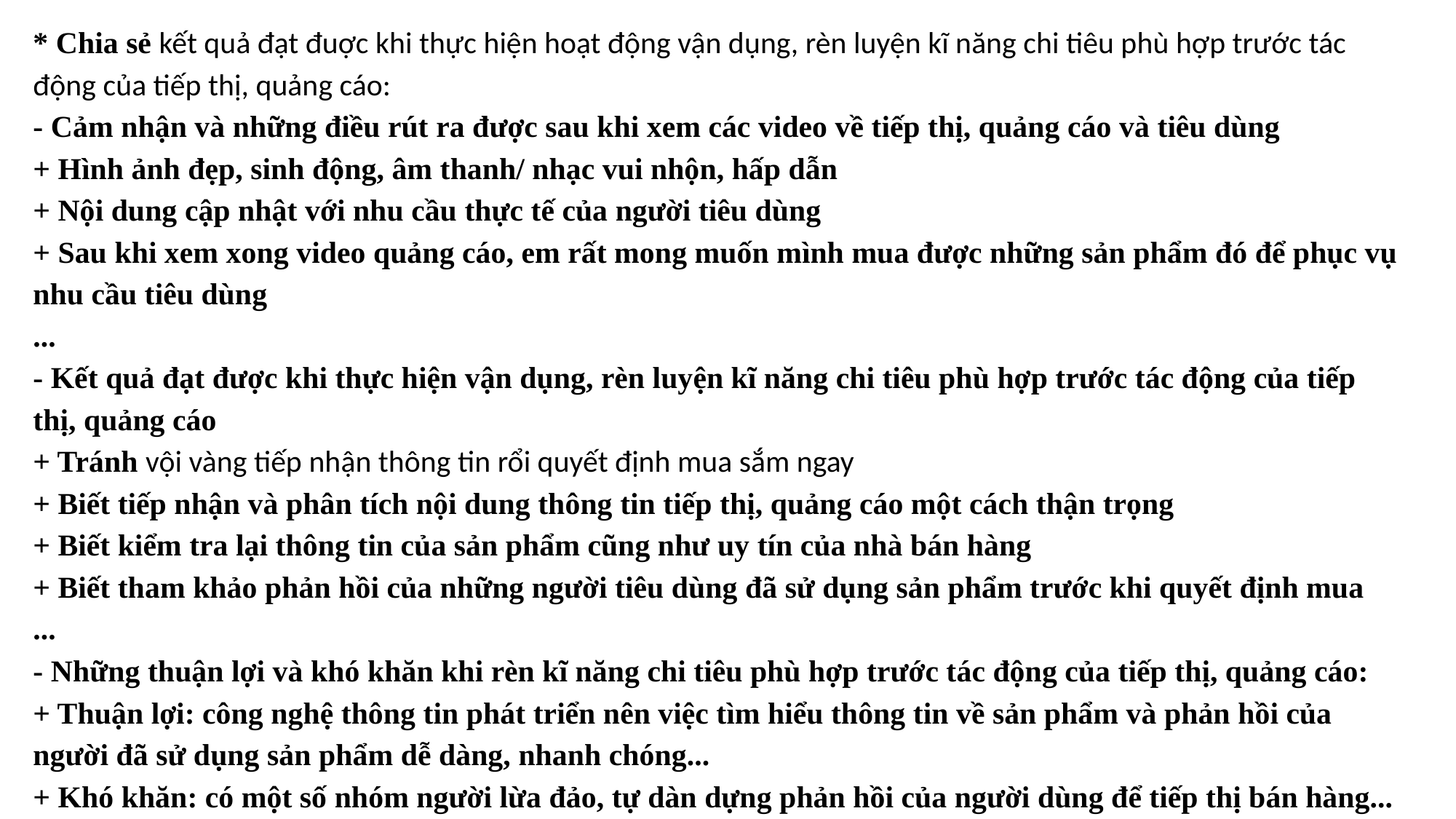

# * Chia sẻ kết quả đạt đuợc khi thực hiện hoạt động vận dụng, rèn luyện kĩ năng chi tiêu phù hợp trước tác động của tiếp thị, quảng cáo: - Cảm nhận và những điều rút ra được sau khi xem các video về tiếp thị, quảng cáo và tiêu dùng + Hình ảnh đẹp, sinh động, âm thanh/ nhạc vui nhộn, hấp dẫn + Nội dung cập nhật với nhu cầu thực tế của người tiêu dùng + Sau khi xem xong video quảng cáo, em rất mong muốn mình mua được những sản phẩm đó để phục vụ nhu cầu tiêu dùng ... - Kết quả đạt được khi thực hiện vận dụng, rèn luyện kĩ năng chi tiêu phù hợp trước tác động của tiếp thị, quảng cáo + Tránh vội vàng tiếp nhận thông tin rổi quyết định mua sắm ngay + Biết tiếp nhận và phân tích nội dung thông tin tiếp thị, quảng cáo một cách thận trọng + Biết kiểm tra lại thông tin của sản phẩm cũng như uy tín của nhà bán hàng + Biết tham khảo phản hồi của những người tiêu dùng đã sử dụng sản phẩm trước khi quyết định mua ... - Những thuận lợi và khó khăn khi rèn kĩ năng chi tiêu phù hợp trước tác động của tiếp thị, quảng cáo: + Thuận lợi: công nghệ thông tin phát triển nên việc tìm hiểu thông tin về sản phẩm và phản hồi của người đã sử dụng sản phẩm dễ dàng, nhanh chóng... + Khó khăn: có một số nhóm người lừa đảo, tự dàn dựng phản hồi của người dùng để tiếp thị bán hàng...